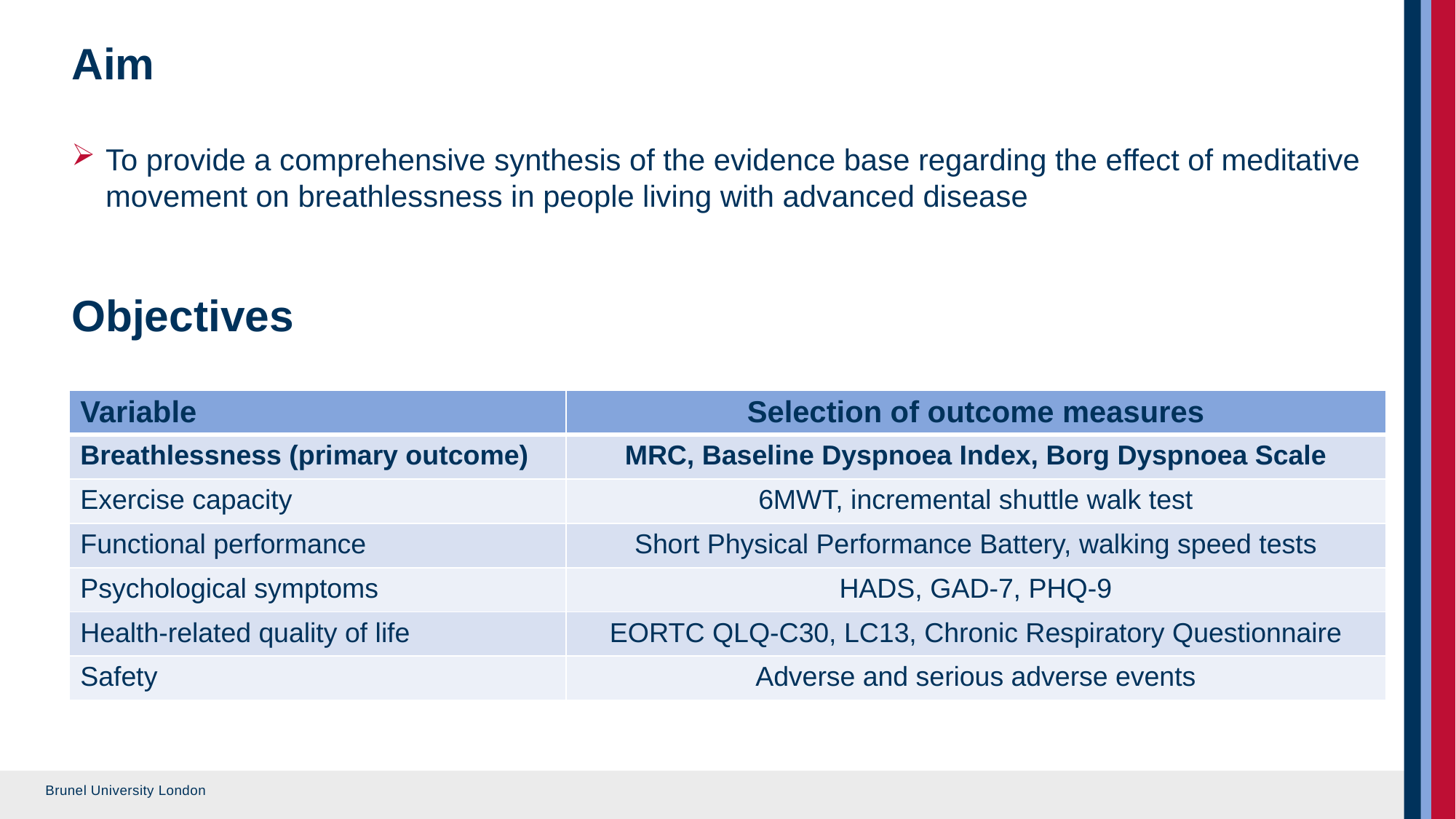

Aim
To provide a comprehensive synthesis of the evidence base regarding the effect of meditative movement on breathlessness in people living with advanced disease

Objectives
| Variable | Selection of outcome measures |
| --- | --- |
| Breathlessness (primary outcome) | MRC, Baseline Dyspnoea Index, Borg Dyspnoea Scale |
| Exercise capacity | 6MWT, incremental shuttle walk test |
| Functional performance | Short Physical Performance Battery, walking speed tests |
| Psychological symptoms | HADS, GAD-7, PHQ-9 |
| Health-related quality of life | EORTC QLQ-C30, LC13, Chronic Respiratory Questionnaire |
| Safety | Adverse and serious adverse events |